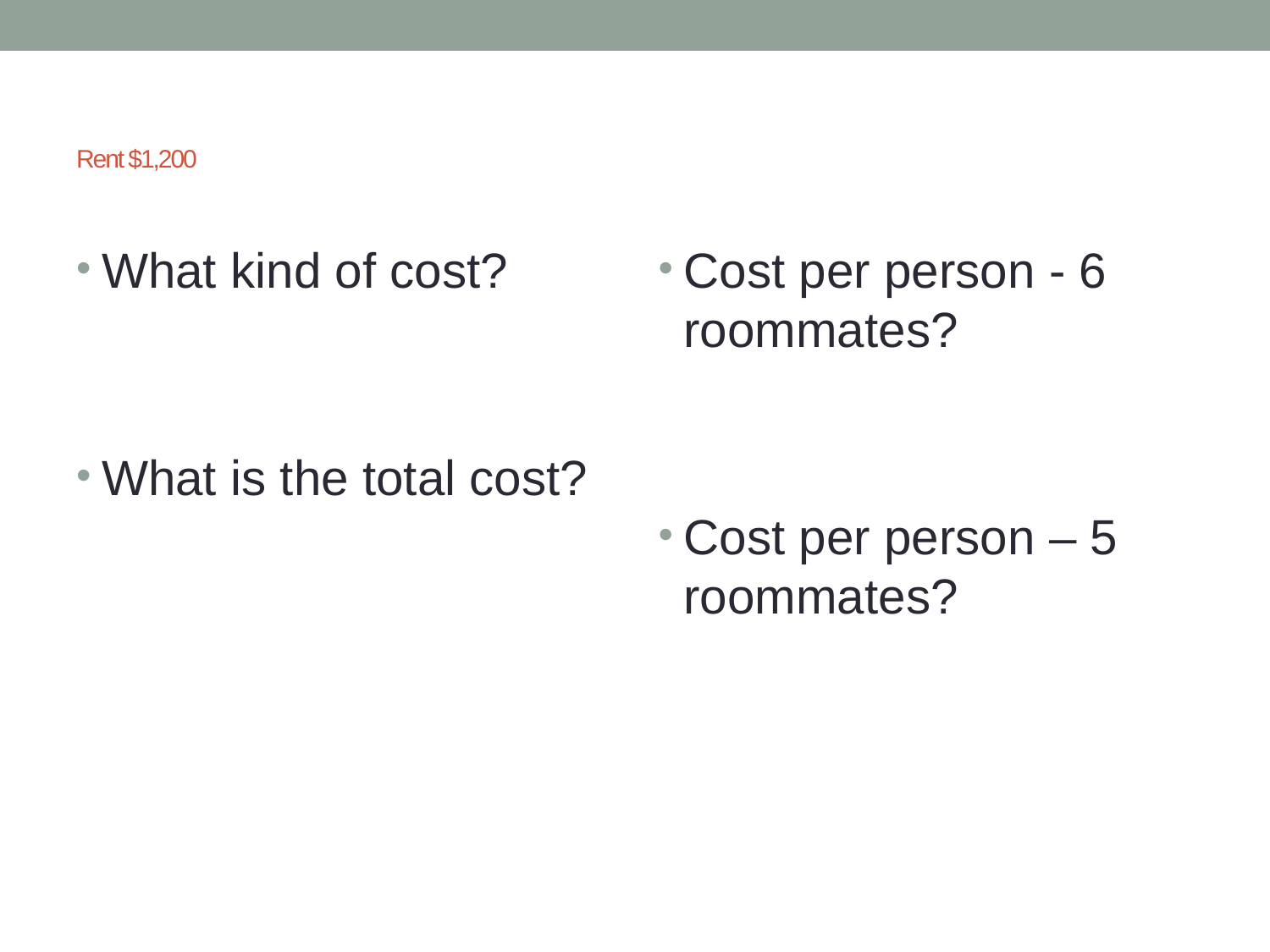

# Rent $1,200
What kind of cost?

What is the total cost?

Cost per person - 6 roommates?

Cost per person – 5 roommates?